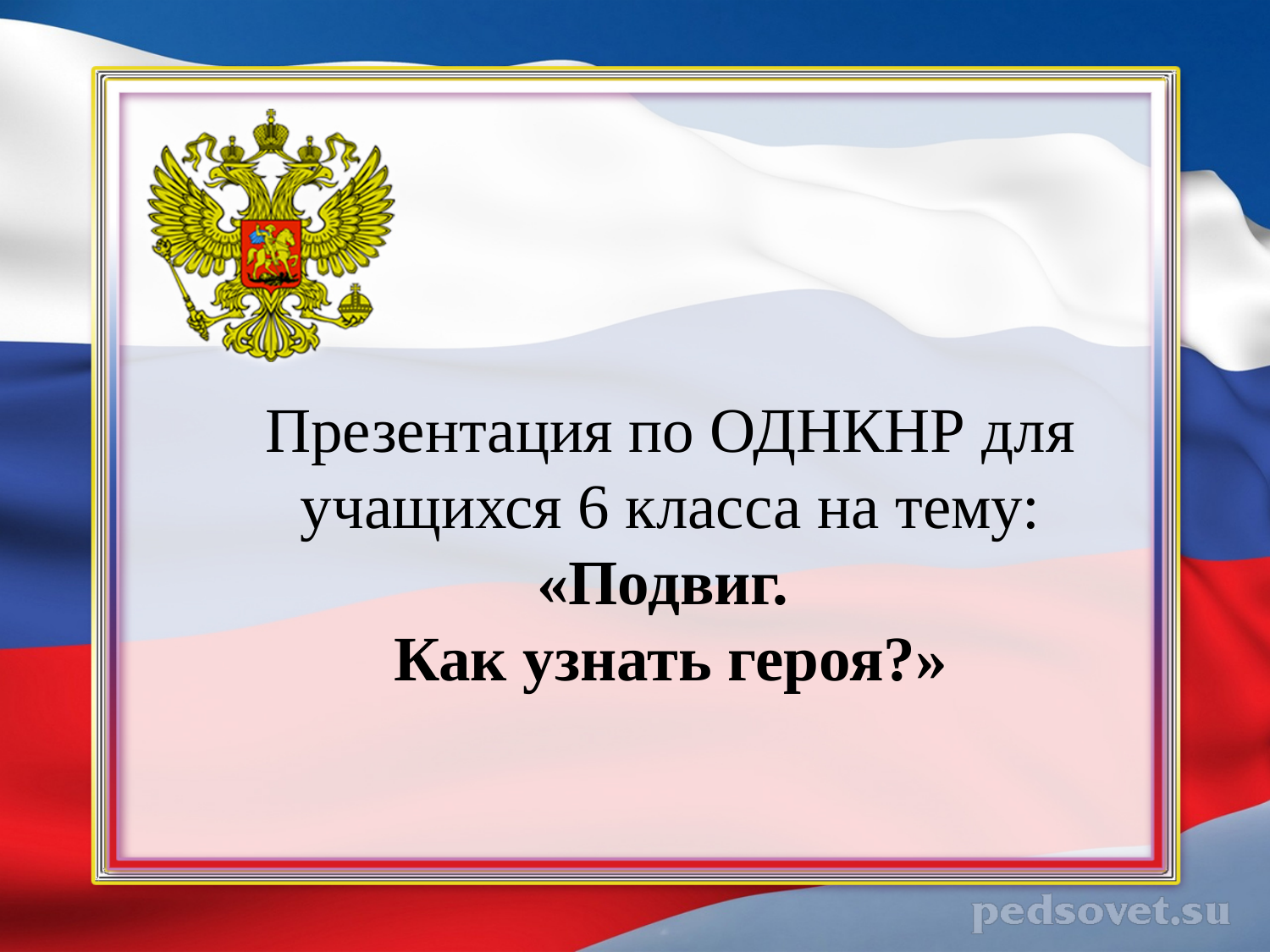

# Презентация по ОДНКНР для учащихся 6 класса на тему: «Подвиг. Как узнать героя?»